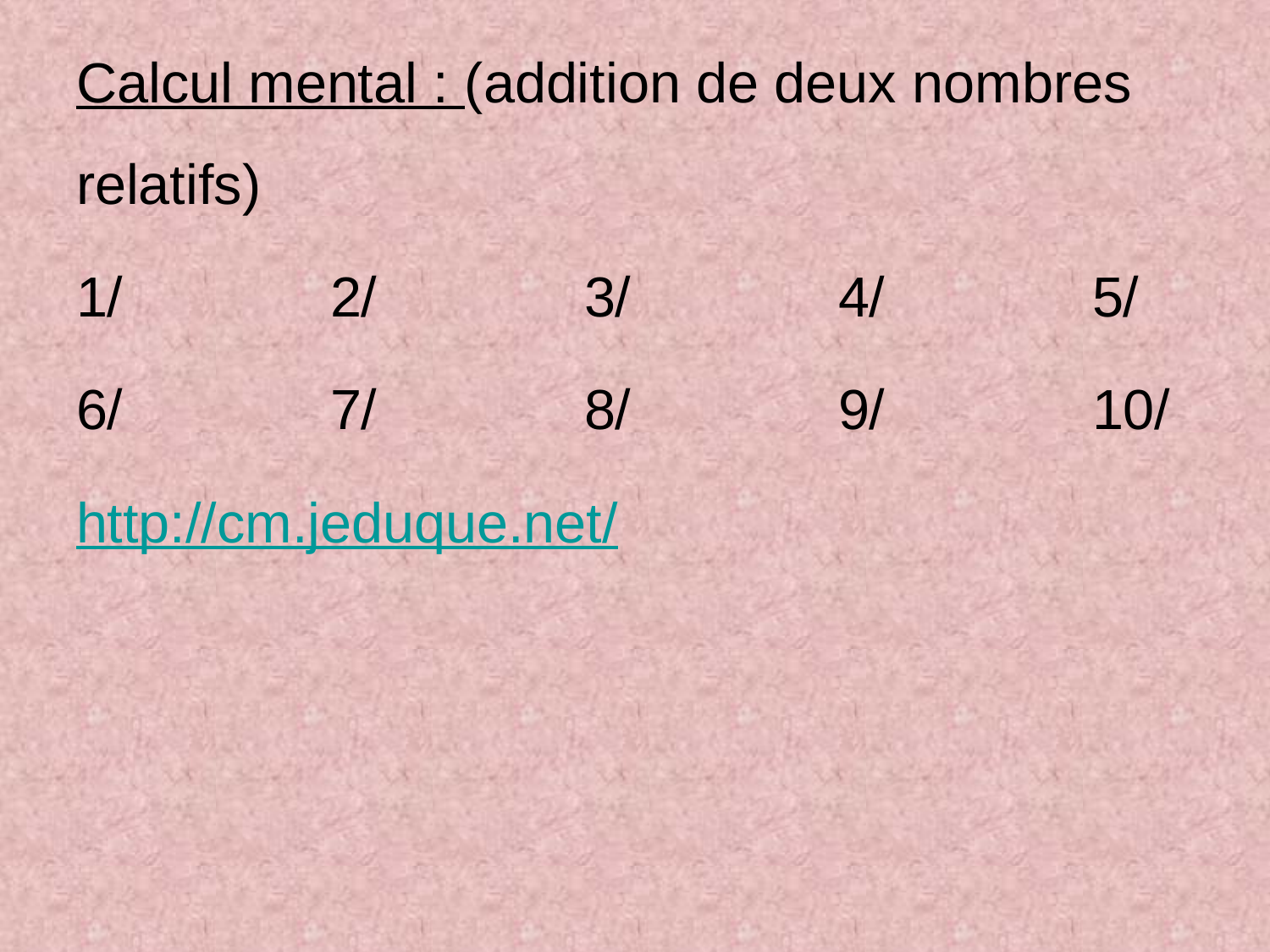

Calcul mental : (addition de deux nombres relatifs)
1/		2/		3/		4/		5/
6/		7/		8/		9/		10/
http://cm.jeduque.net/